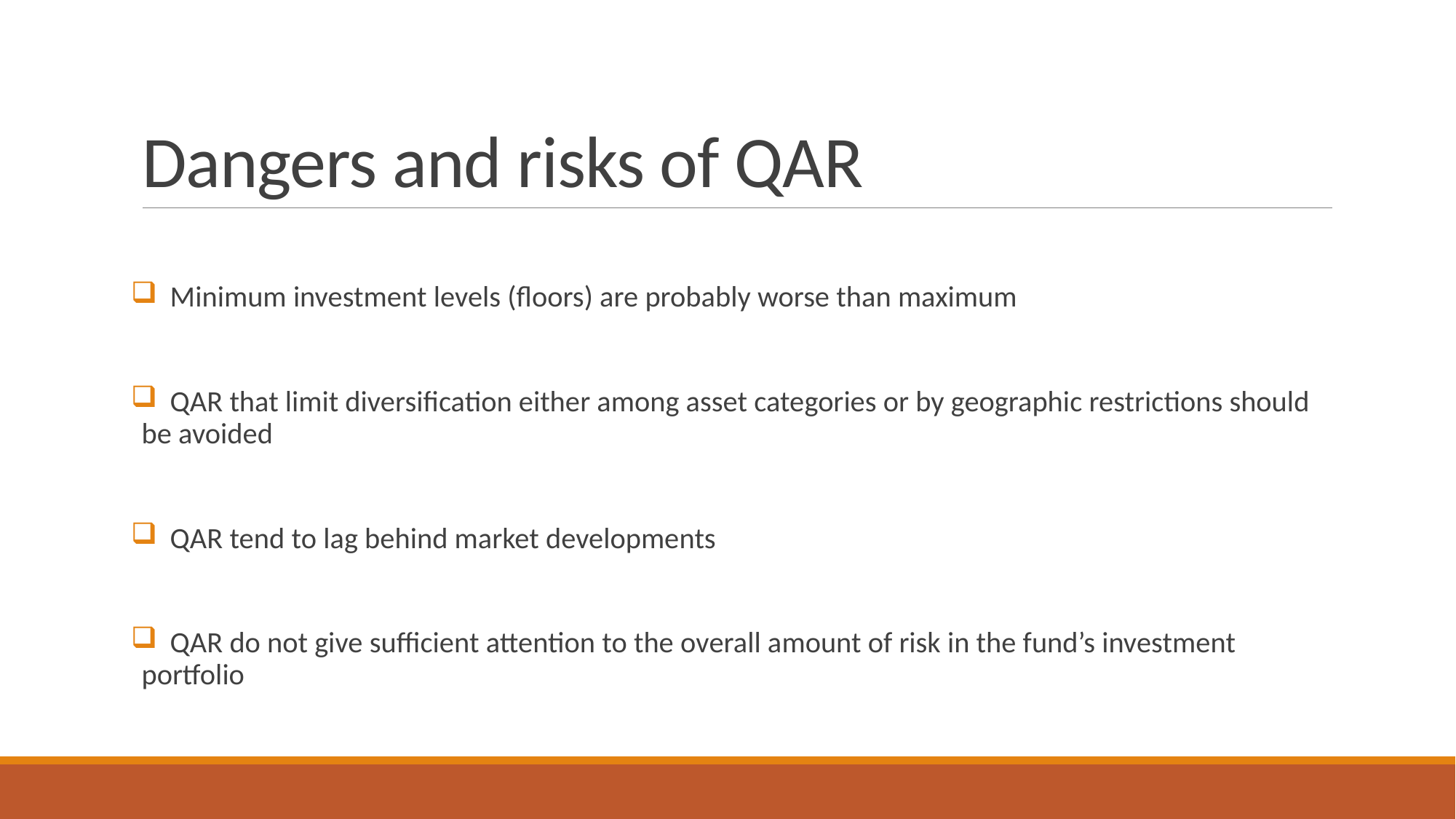

# Dangers and risks of QAR

  Minimum investment levels (floors) are probably worse than maximum

  QAR that limit diversification either among asset categories or by geographic restrictions should be avoided

  QAR tend to lag behind market developments

  QAR do not give sufficient attention to the overall amount of risk in the fund’s investment portfolio